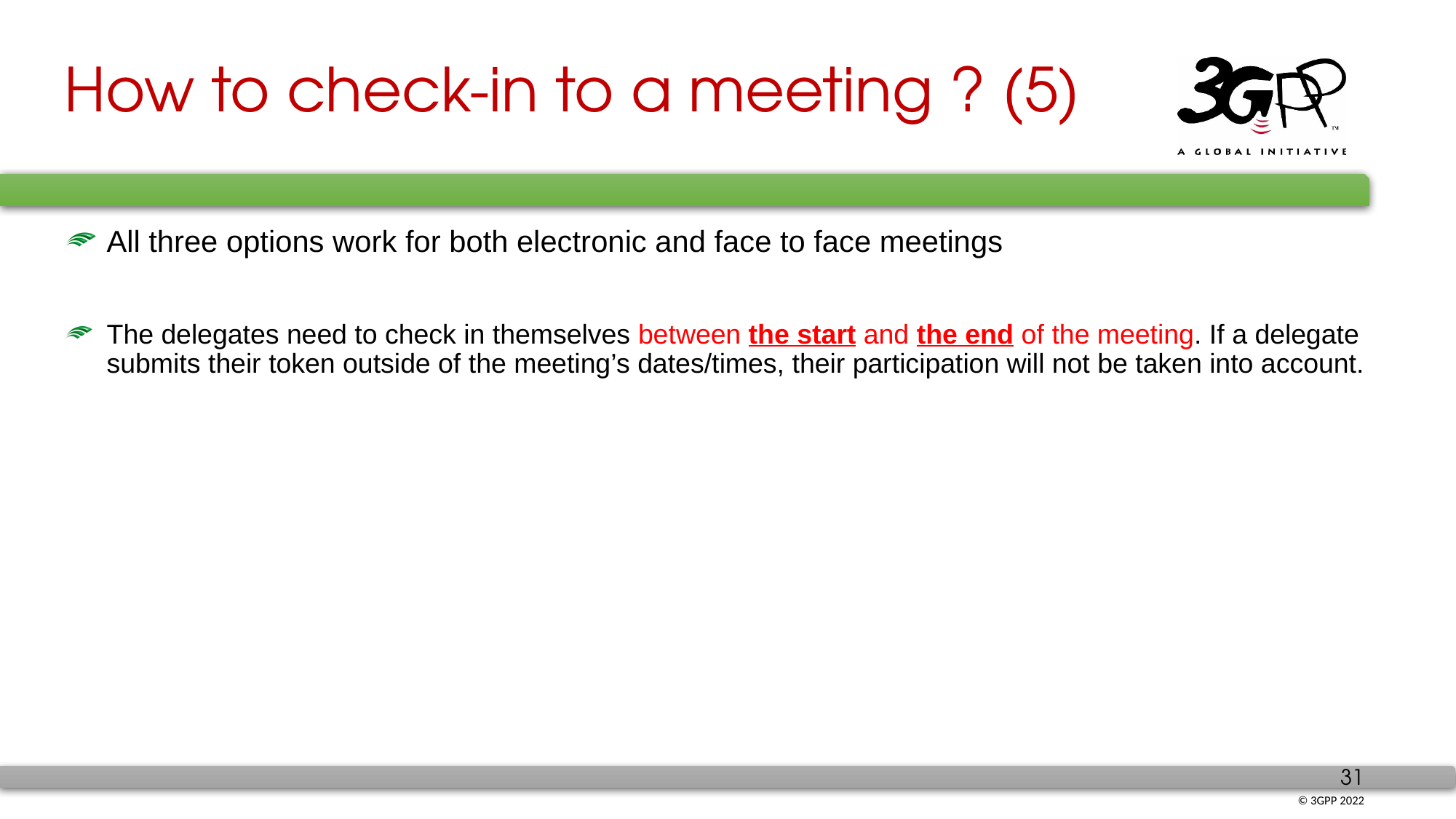

# How to check-in to a meeting ? (5)
All three options work for both electronic and face to face meetings

The delegates need to check in themselves between the start and the end of the meeting. If a delegate submits their token outside of the meeting’s dates/times, their participation will not be taken into account.